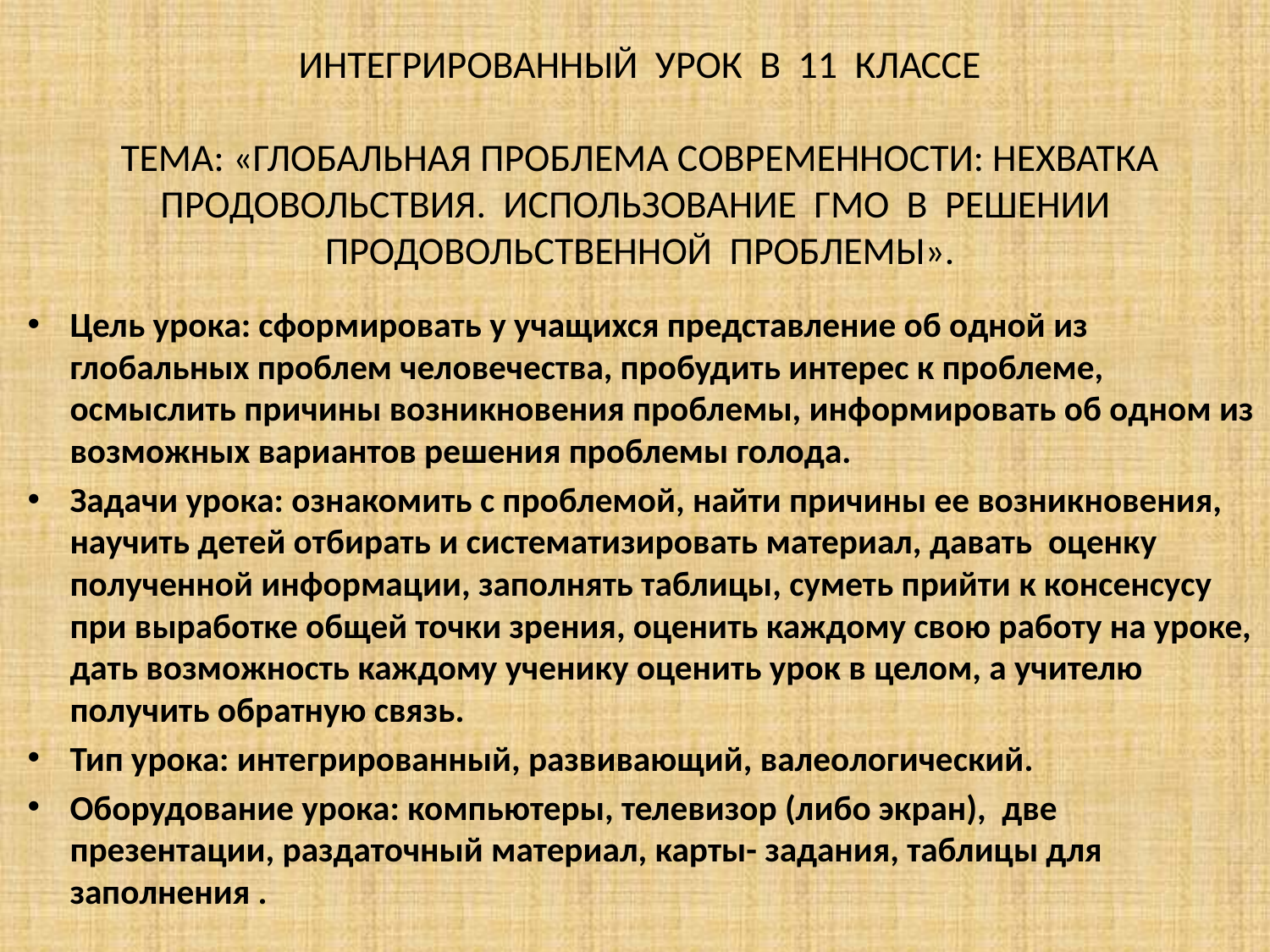

# ИНТЕГРИРОВАННЫЙ  УРОК  В  11  КЛАССЕ ТЕМА: «ГЛОБАЛЬНАЯ ПРОБЛЕМА СОВРЕМЕННОСТИ: НЕХВАТКА ПРОДОВОЛЬСТВИЯ.  ИСПОЛЬЗОВАНИЕ  ГМО  В  РЕШЕНИИ  ПРОДОВОЛЬСТВЕННОЙ  ПРОБЛЕМЫ».
Цель урока: сформировать у учащихся представление об одной из глобальных проблем человечества, пробудить интерес к проблеме, осмыслить причины возникновения проблемы, информировать об одном из возможных вариантов решения проблемы голода.
Задачи урока: ознакомить с проблемой, найти причины ее возникновения, научить детей отбирать и систематизировать материал, давать  оценку полученной информации, заполнять таблицы, суметь прийти к консенсусу при выработке общей точки зрения, оценить каждому свою работу на уроке, дать возможность каждому ученику оценить урок в целом, а учителю получить обратную связь.
Тип урока: интегрированный, развивающий, валеологический.
Оборудование урока: компьютеры, телевизор (либо экран),  две презентации, раздаточный материал, карты- задания, таблицы для заполнения .